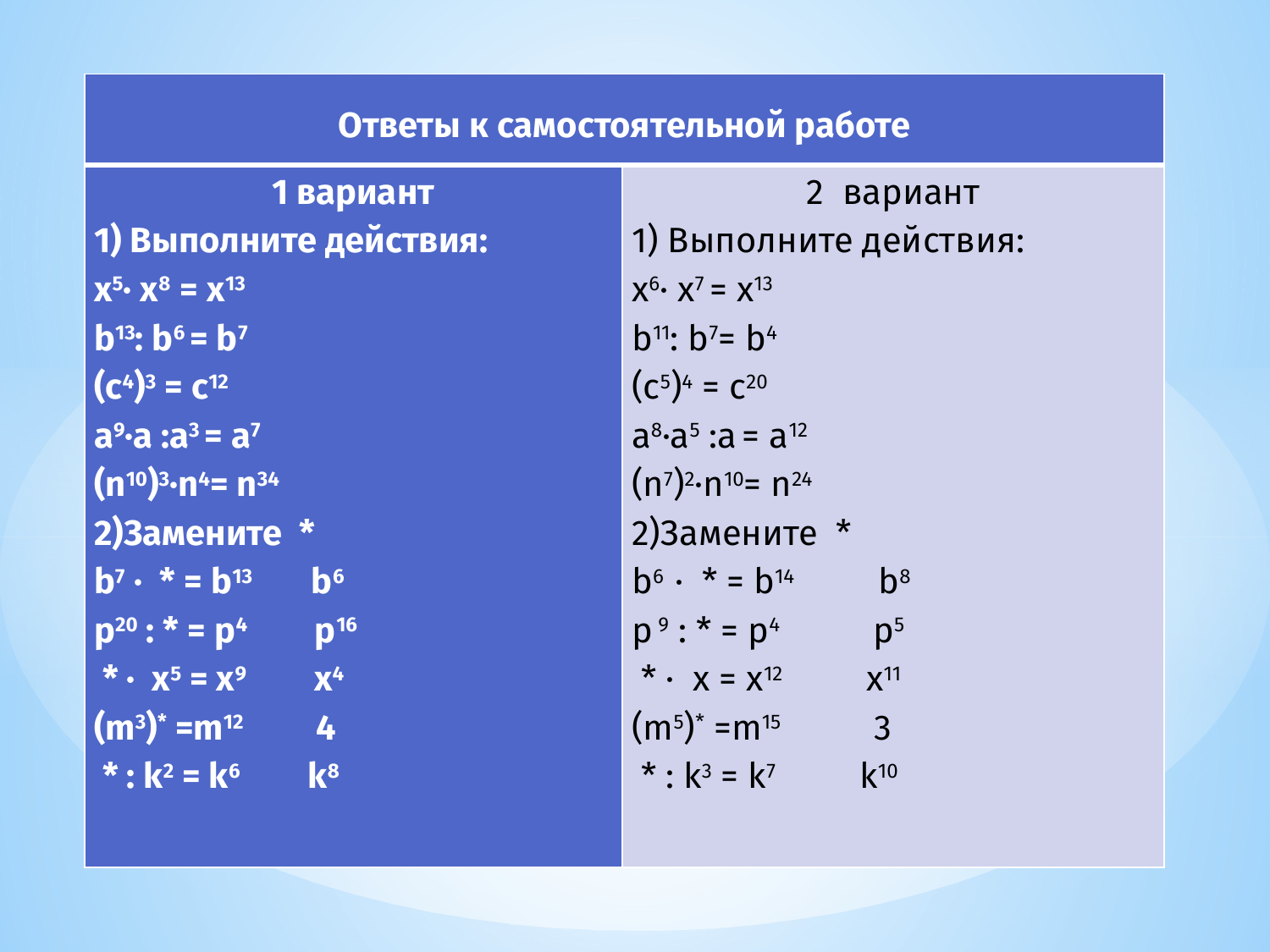

| Ответы к самостоятельной работе |  |
| --- | --- |
| 1 вариант 1) Выполните действия: x5∙ x8 = x13 b13: b6 = b7 (c4)3 = c12 a9∙a :a3 = a7 (n10)3∙n4= n34 2)Замените \* b7 ∙ \* = b13 b6 p20 : \* = p4 p16 \* ∙ x5 = x9 x4 (m3)\* =m12 4 \* : k2 = k6 k8 | 2 вариант 1) Выполните действия: x6∙ x7 = x13 b11: b7= b4 (c5)4 = c20 a8∙a5 :a = a12 (n7)2∙n10= n24 2)Замените \* b6 ∙ \* = b14 b8 p 9 : \* = p4 p5 \* ∙ x = x12 x11 (m5)\* =m15 3 \* : k3 = k7 k10 |